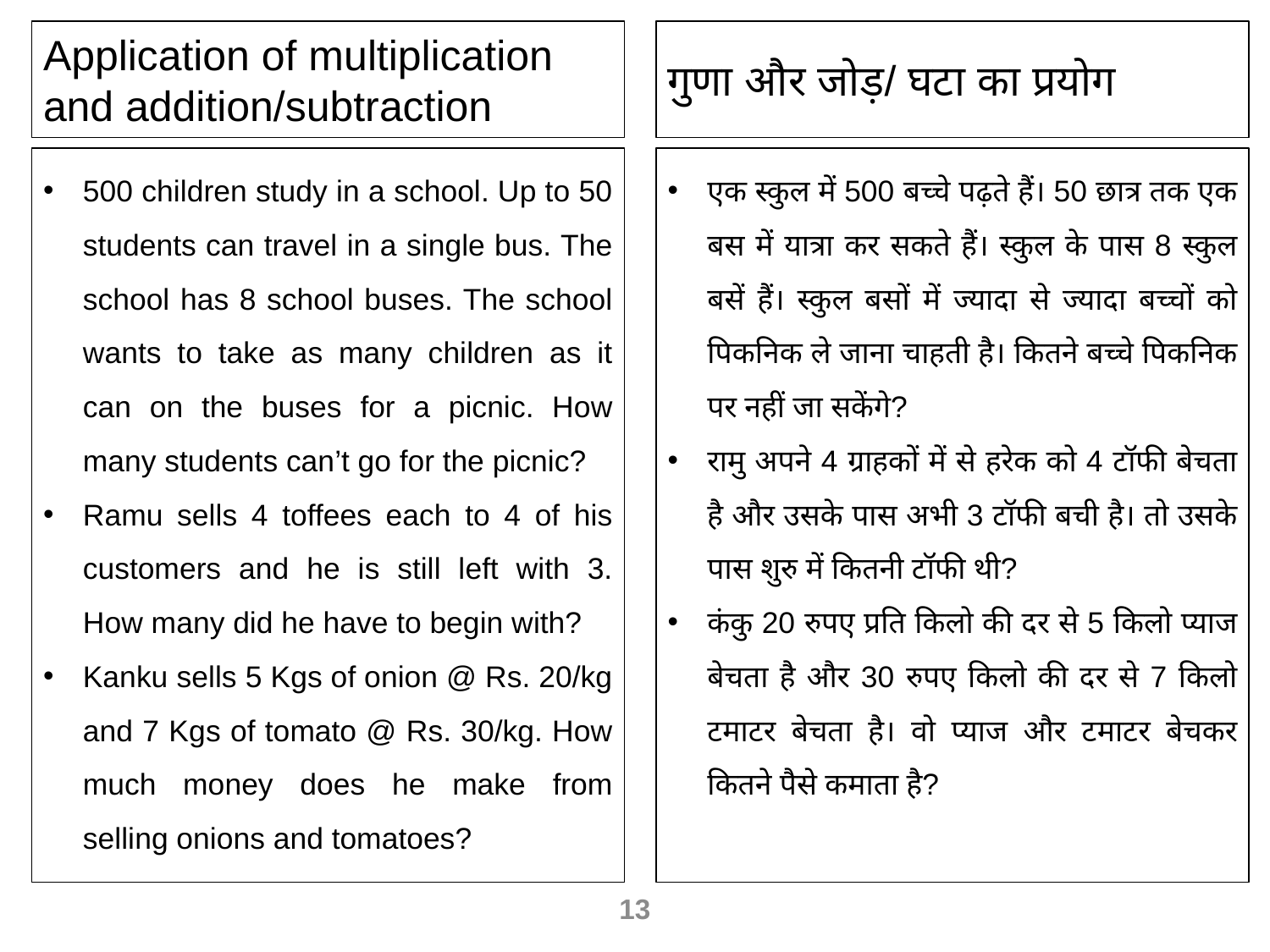

Application of multiplication and addition/subtraction
गुणा और जोड़/ घटा का प्रयोग
500 children study in a school. Up to 50 students can travel in a single bus. The school has 8 school buses. The school wants to take as many children as it can on the buses for a picnic. How many students can’t go for the picnic?
Ramu sells 4 toffees each to 4 of his customers and he is still left with 3. How many did he have to begin with?
Kanku sells 5 Kgs of onion @ Rs. 20/kg and 7 Kgs of tomato @ Rs. 30/kg. How much money does he make from selling onions and tomatoes?
एक स्कुल में 500 बच्चे पढ़ते हैं। 50 छात्र तक एक बस में यात्रा कर सकते हैं। स्कुल के पास 8 स्कुल बसें हैं। स्कुल बसों में ज्यादा से ज्यादा बच्चों को पिकनिक ले जाना चाहती है। कितने बच्चे पिकनिक पर नहीं जा सकेंगे?
रामु अपने 4 ग्राहकों में से हरेक को 4 टॉफी बेचता है और उसके पास अभी 3 टॉफी बची है। तो उसके पास शुरु में कितनी टॉफी थी?
कंकु 20 रुपए प्रति किलो की दर से 5 किलो प्याज बेचता है और 30 रुपए किलो की दर से 7 किलो टमाटर बेचता है। वो प्याज और टमाटर बेचकर कितने पैसे कमाता है?

13